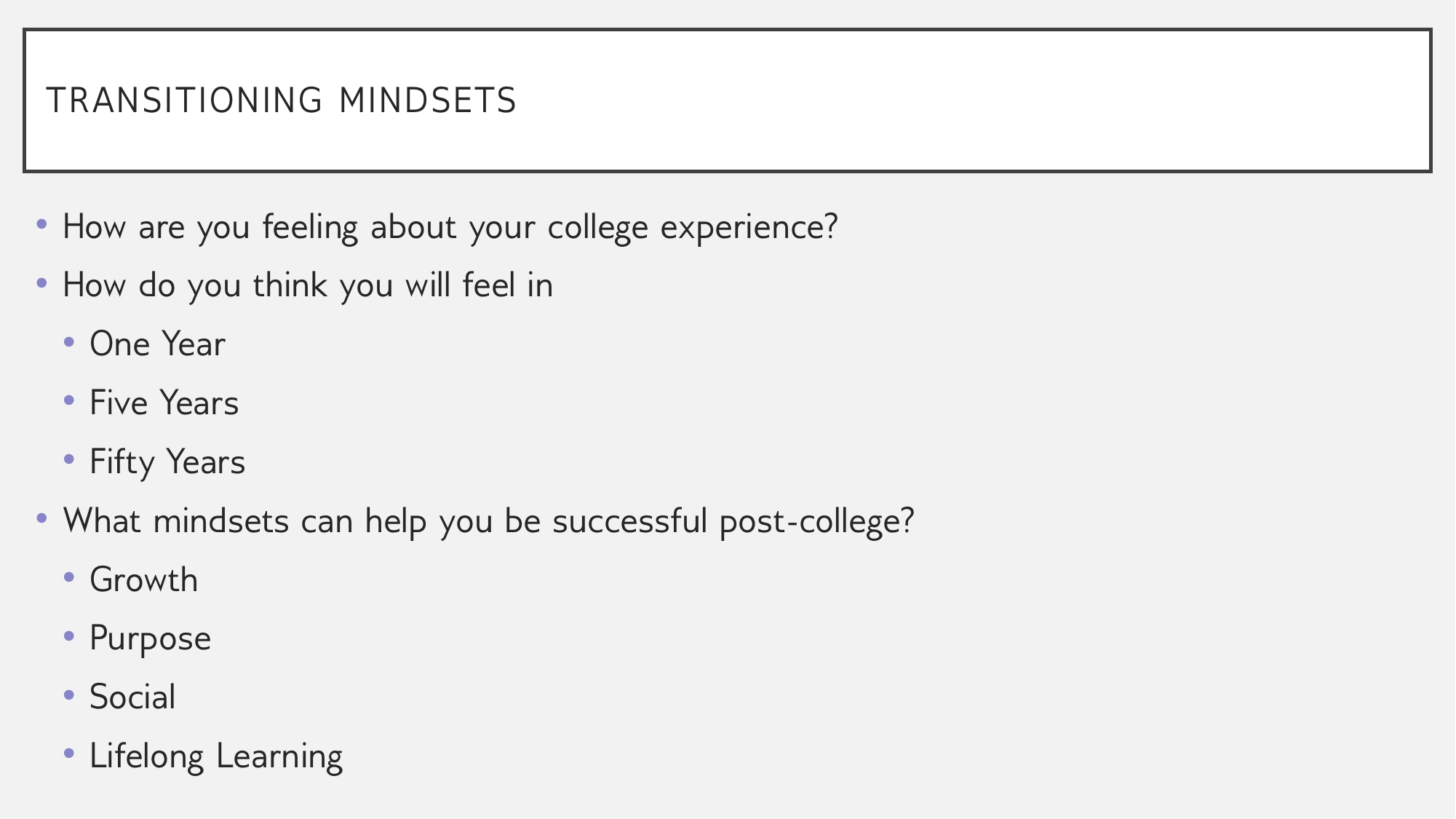

# Transitioning Mindsets
How are you feeling about your college experience?
How do you think you will feel in
One Year
Five Years
Fifty Years
What mindsets can help you be successful post-college?
Growth
Purpose
Social
Lifelong Learning